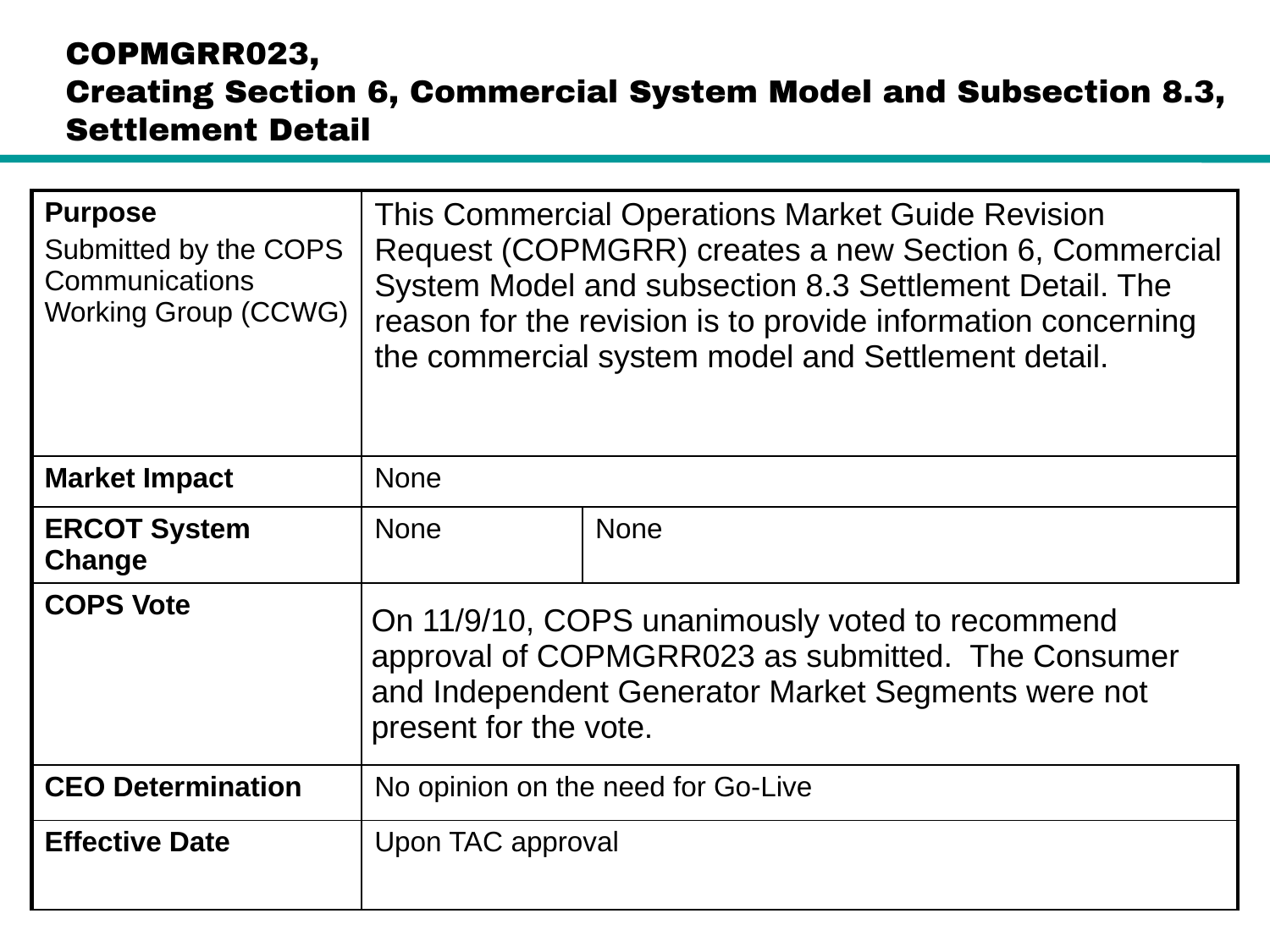

COPMGRR023,
Creating Section 6, Commercial System Model and Subsection 8.3, Settlement Detail
| Purpose Submitted by the COPS Communications Working Group (CCWG) | This Commercial Operations Market Guide Revision Request (COPMGRR) creates a new Section 6, Commercial System Model and subsection 8.3 Settlement Detail. The reason for the revision is to provide information concerning the commercial system model and Settlement detail. |  |
| --- | --- | --- |
| Market Impact | None |  |
| ERCOT System Change | None | None |
| COPS Vote | On 11/9/10, COPS unanimously voted to recommend approval of COPMGRR023 as submitted. The Consumer and Independent Generator Market Segments were not present for the vote. |  |
| CEO Determination | No opinion on the need for Go-Live |  |
| Effective Date | Upon TAC approval |  |